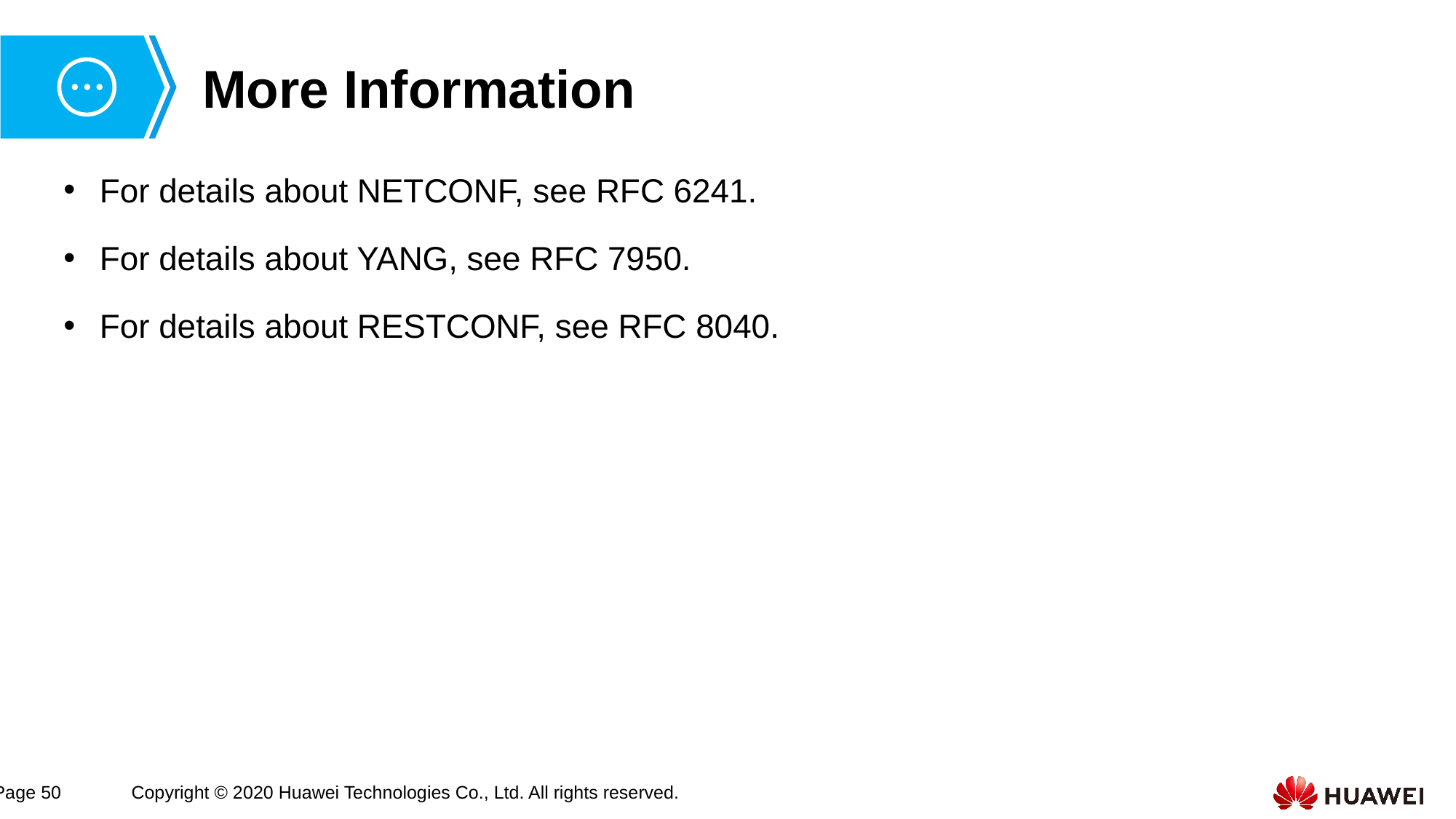

For details about NETCONF, see RFC 6241.
For details about YANG, see RFC 7950.
For details about RESTCONF, see RFC 8040.